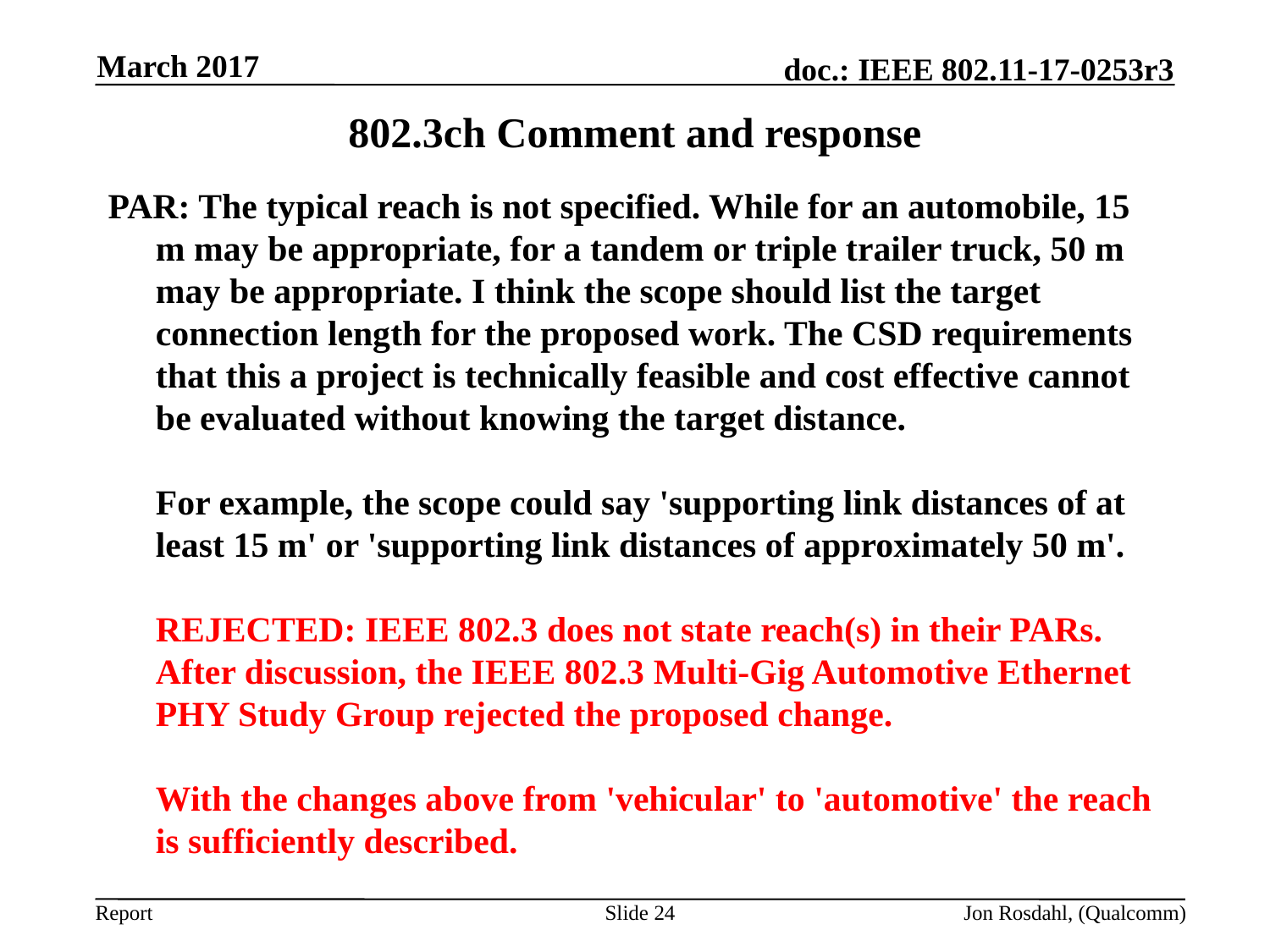

March 2017
# 802.3ch Comment and response
PAR: The typical reach is not specified. While for an automobile, 15 m may be appropriate, for a tandem or triple trailer truck, 50 m may be appropriate. I think the scope should list the target connection length for the proposed work. The CSD requirements that this a project is technically feasible and cost effective cannot be evaluated without knowing the target distance.
For example, the scope could say 'supporting link distances of at least 15 m' or 'supporting link distances of approximately 50 m'.
REJECTED: IEEE 802.3 does not state reach(s) in their PARs. After discussion, the IEEE 802.3 Multi-Gig Automotive Ethernet PHY Study Group rejected the proposed change.
With the changes above from 'vehicular' to 'automotive' the reach is sufficiently described.
Slide 24
Jon Rosdahl, (Qualcomm)